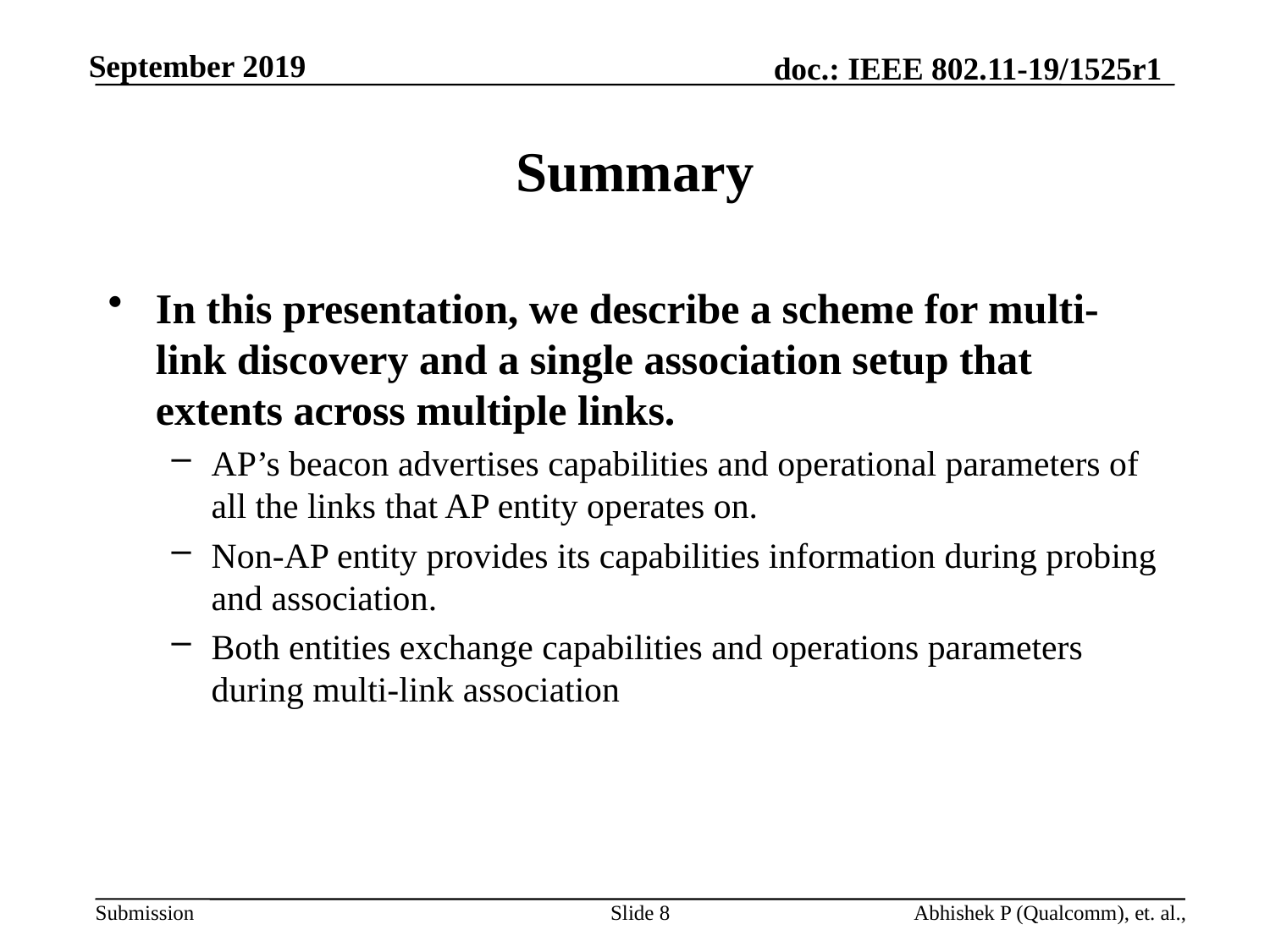

# Summary
In this presentation, we describe a scheme for multi-link discovery and a single association setup that extents across multiple links.
AP’s beacon advertises capabilities and operational parameters of all the links that AP entity operates on.
Non-AP entity provides its capabilities information during probing and association.
Both entities exchange capabilities and operations parameters during multi-link association
Slide 8
Abhishek P (Qualcomm), et. al.,